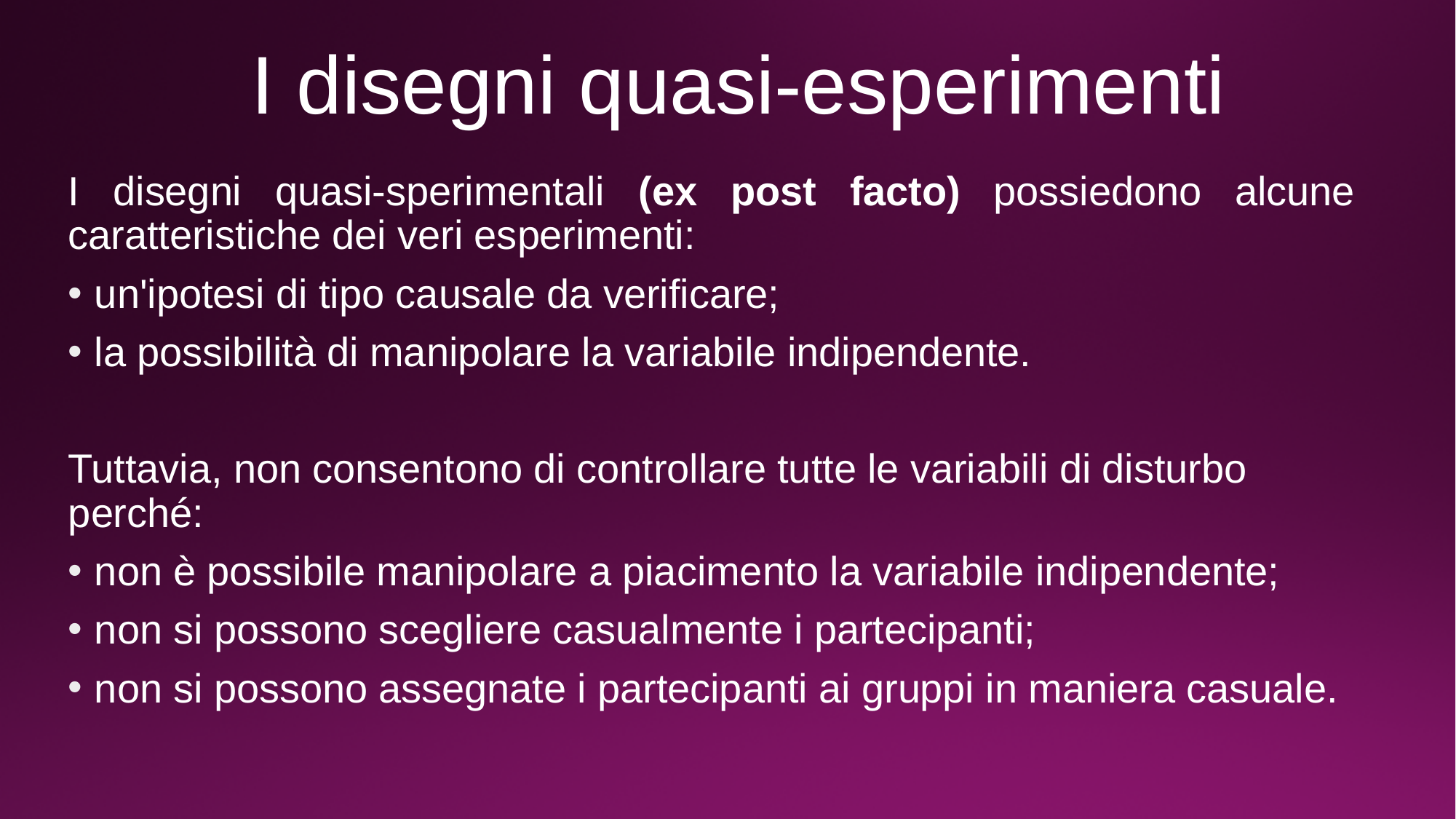

# I disegni quasi-esperimenti
I disegni quasi-sperimentali (ex post facto) possiedono alcune caratteristiche dei veri esperimenti:
un'ipotesi di tipo causale da verificare;
la possibilità di manipolare la variabile indipendente.

Tuttavia, non consentono di controllare tutte le variabili di disturbo perché:
non è possibile manipolare a piacimento la variabile indipendente;
non si possono scegliere casualmente i partecipanti;
non si possono assegnate i partecipanti ai gruppi in maniera casuale.